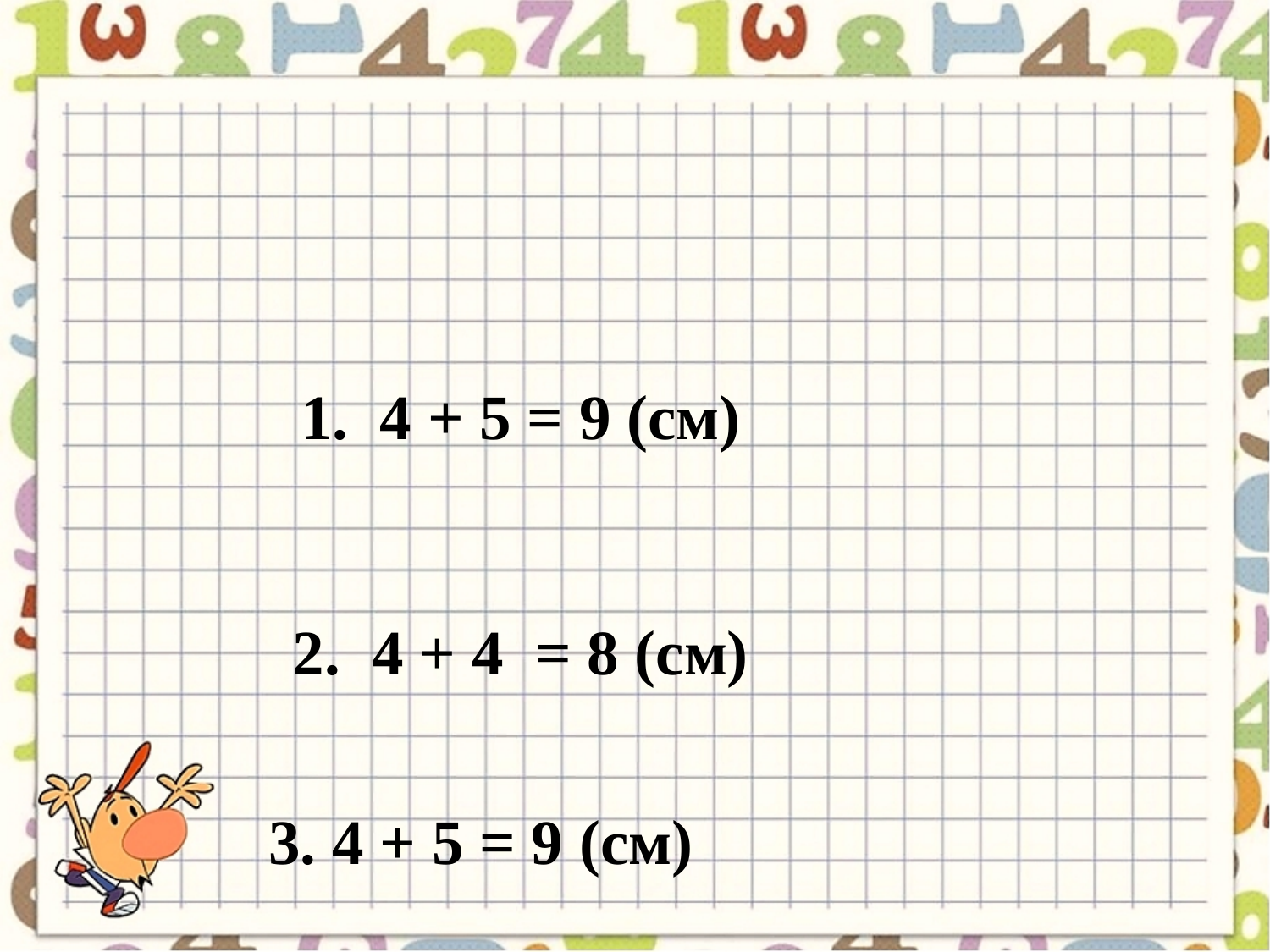

1.  4 + 5 = 9 (см)
2.  4 + 4  = 8 (см)
3. 4 + 5 = 9 (см)